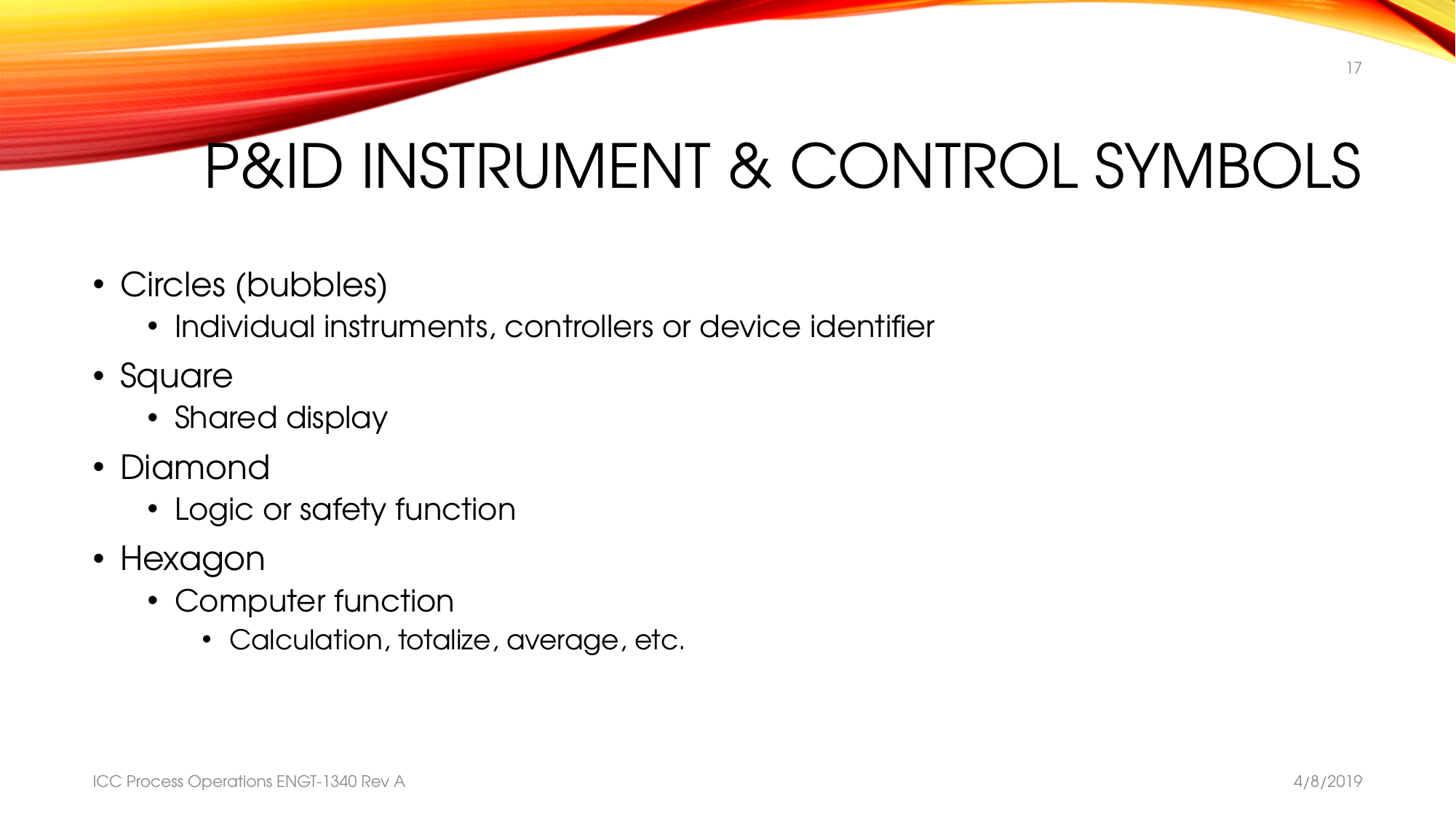

17
# P&ID instrument & control symbols
Circles (bubbles)
Individual instruments, controllers or device identifier
Square
Shared display
Diamond
Logic or safety function
Hexagon
Computer function
Calculation, totalize, average, etc.
ICC Process Operations ENGT-1340 Rev A
4/8/2019